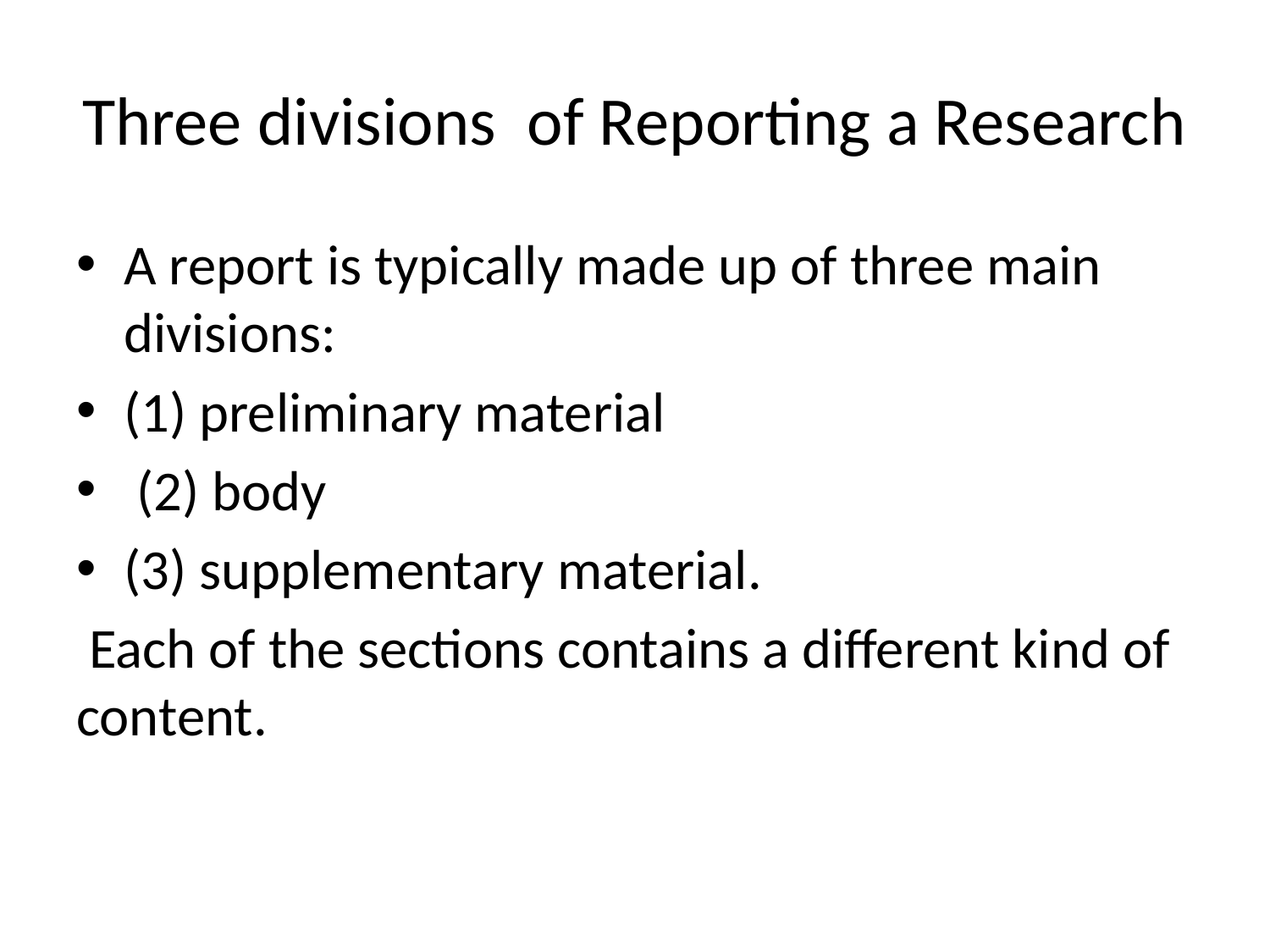

# Three divisions  of Reporting a Research
A report is typically made up of three main divisions:
(1) preliminary material
 (2) body
(3) supplementary material.
 Each of the sections contains a different kind of content.